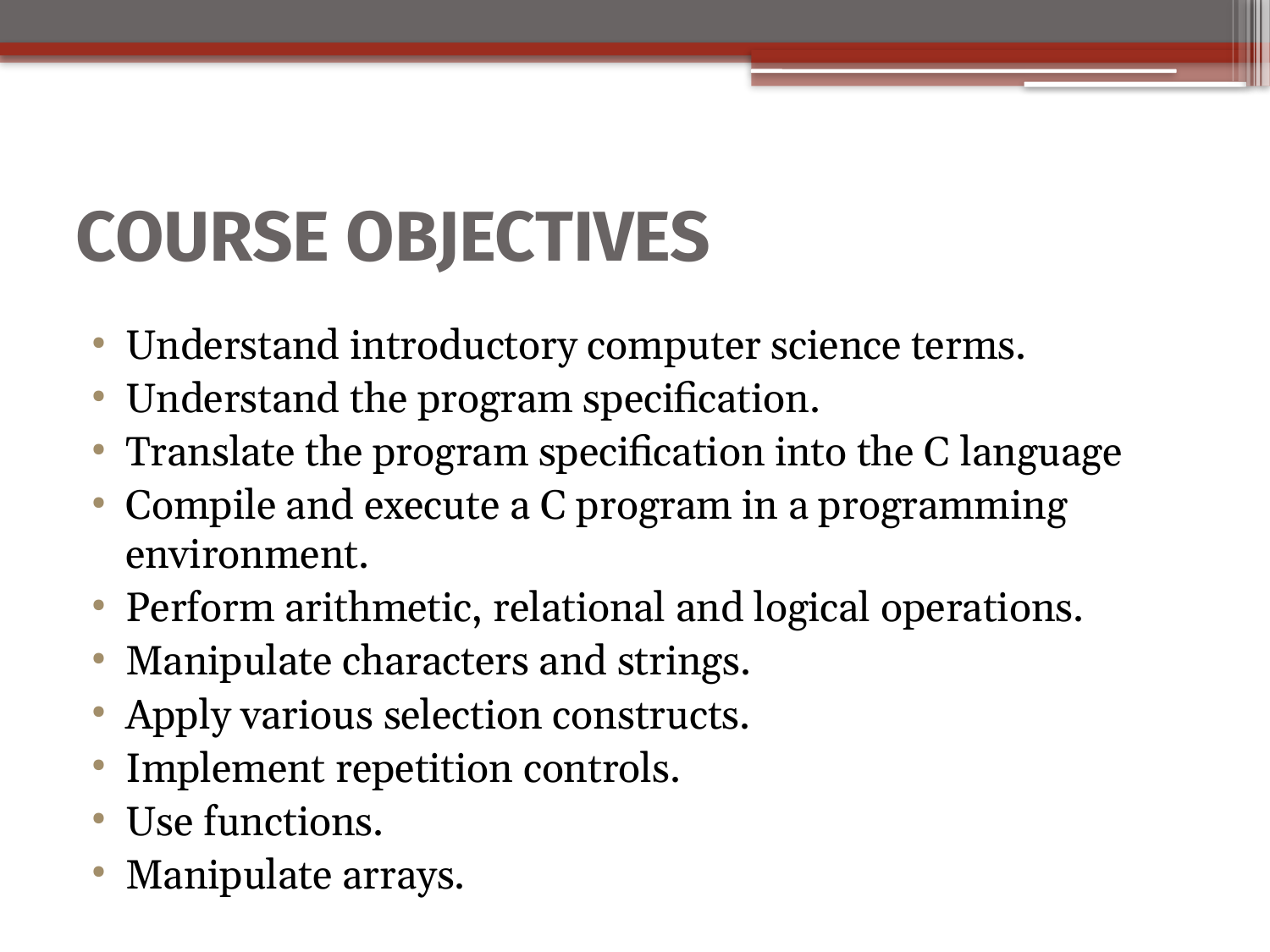

# Course Objectives
Understand introductory computer science terms.
Understand the program specification.
Translate the program specification into the C language
Compile and execute a C program in a programming environment.
Perform arithmetic, relational and logical operations.
Manipulate characters and strings.
Apply various selection constructs.
Implement repetition controls.
Use functions.
Manipulate arrays.